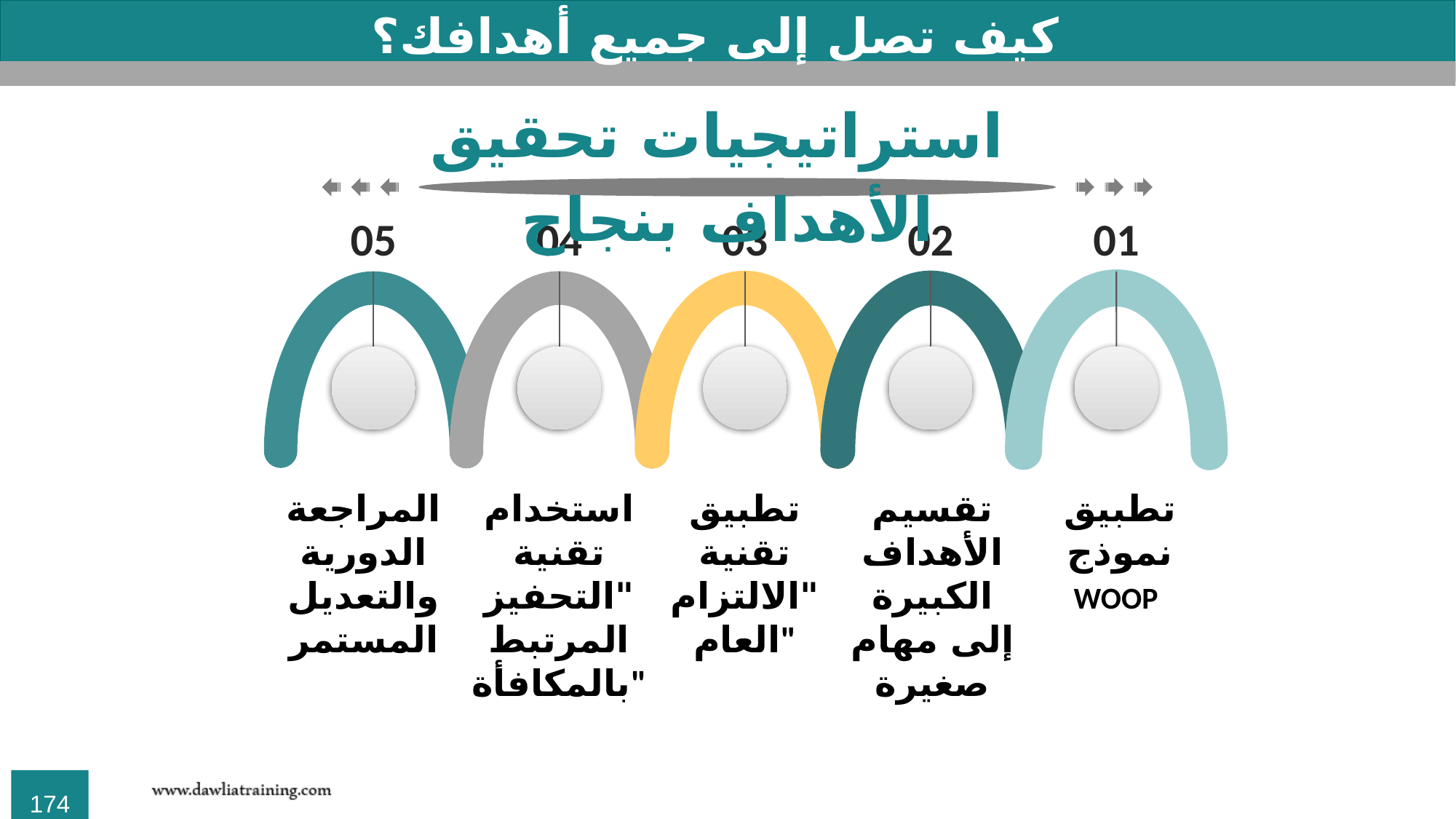

كيف تصل إلى جميع أهدافك؟
 استراتيجيات تحقيق الأهداف بنجاح

05

المراجعة الدورية والتعديل المستمر
03

تطبيق تقنية "الالتزام العام"
01

تطبيق نموذج WOOP
04

استخدام تقنية "التحفيز المرتبط بالمكافأة"
02

تقسيم الأهداف الكبيرة إلى مهام صغيرة